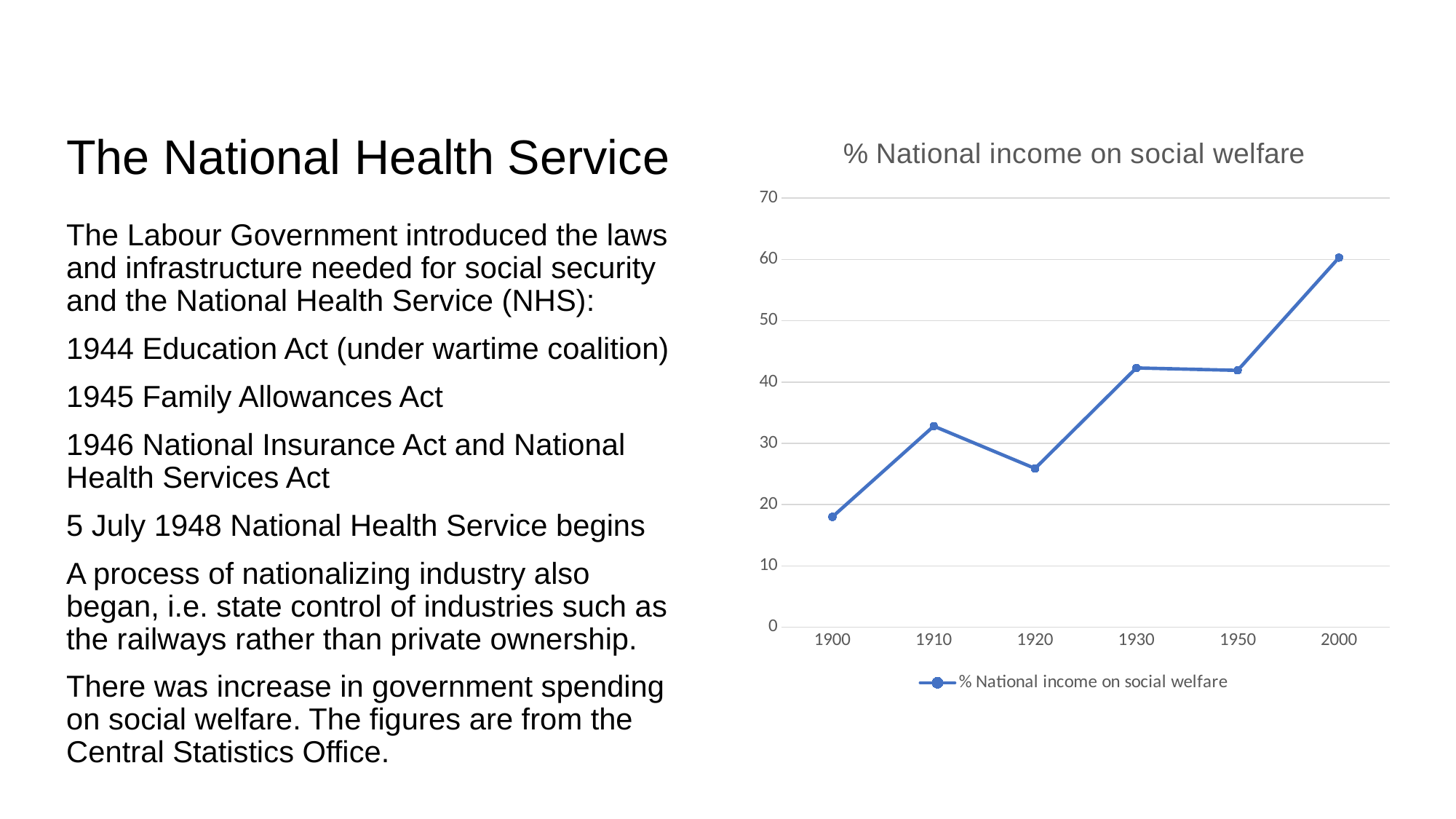

# The National Health Service

### Chart: % National income on social welfare

| Category | % National income on social welfare |
|---|---|
| 1900 | 18.0 |
| 1910 | 32.8 |
| 1920 | 25.9 |
| 1930 | 42.3 |
| 1950 | 41.9 |
| 2000 | 60.3 |
The Labour Government introduced the laws and infrastructure needed for social security and the National Health Service (NHS):
1944 Education Act (under wartime coalition)
1945 Family Allowances Act
1946 National Insurance Act and National Health Services Act
5 July 1948 National Health Service begins
A process of nationalizing industry also began, i.e. state control of industries such as the railways rather than private ownership.
There was increase in government spending on social welfare. The figures are from the Central Statistics Office.